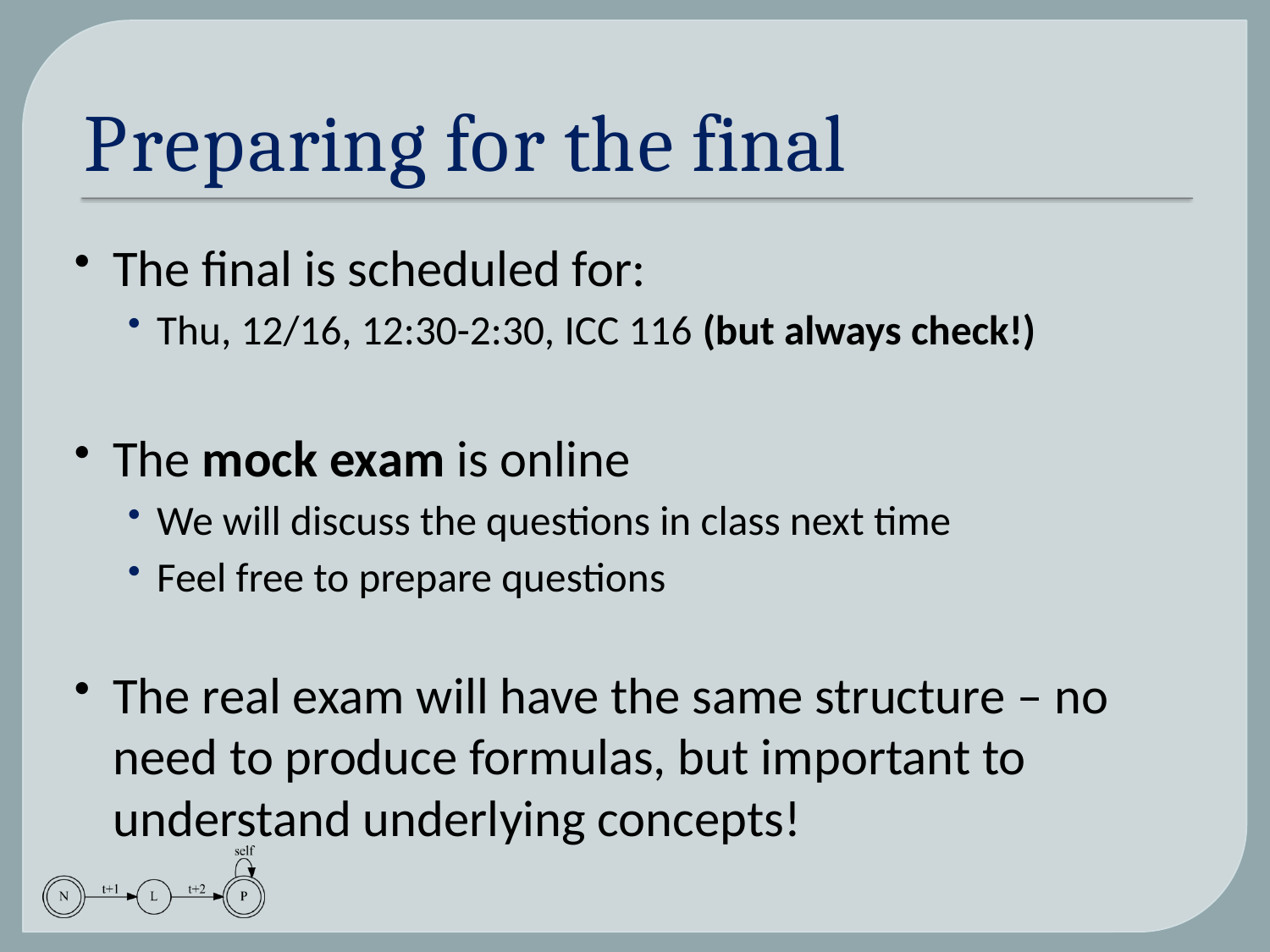

# Preparing for the final
The final is scheduled for:
Thu, 12/16, 12:30-2:30, ICC 116 (but always check!)

The mock exam is online
We will discuss the questions in class next time
Feel free to prepare questions

The real exam will have the same structure – no need to produce formulas, but important to understand underlying concepts!